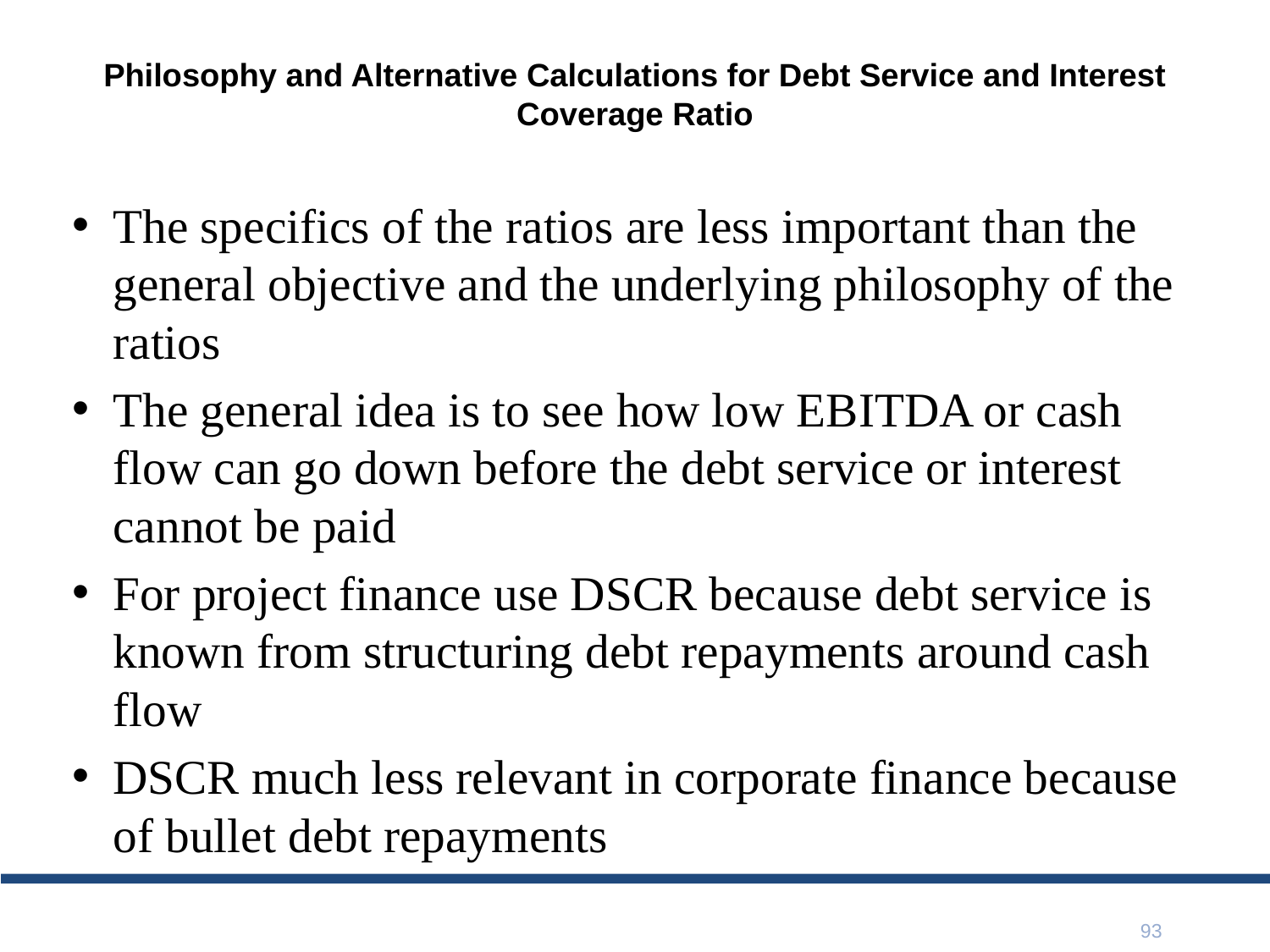

# Philosophy and Alternative Calculations for Debt Service and Interest Coverage Ratio
The specifics of the ratios are less important than the general objective and the underlying philosophy of the ratios
The general idea is to see how low EBITDA or cash flow can go down before the debt service or interest cannot be paid
For project finance use DSCR because debt service is known from structuring debt repayments around cash flow
DSCR much less relevant in corporate finance because of bullet debt repayments

93